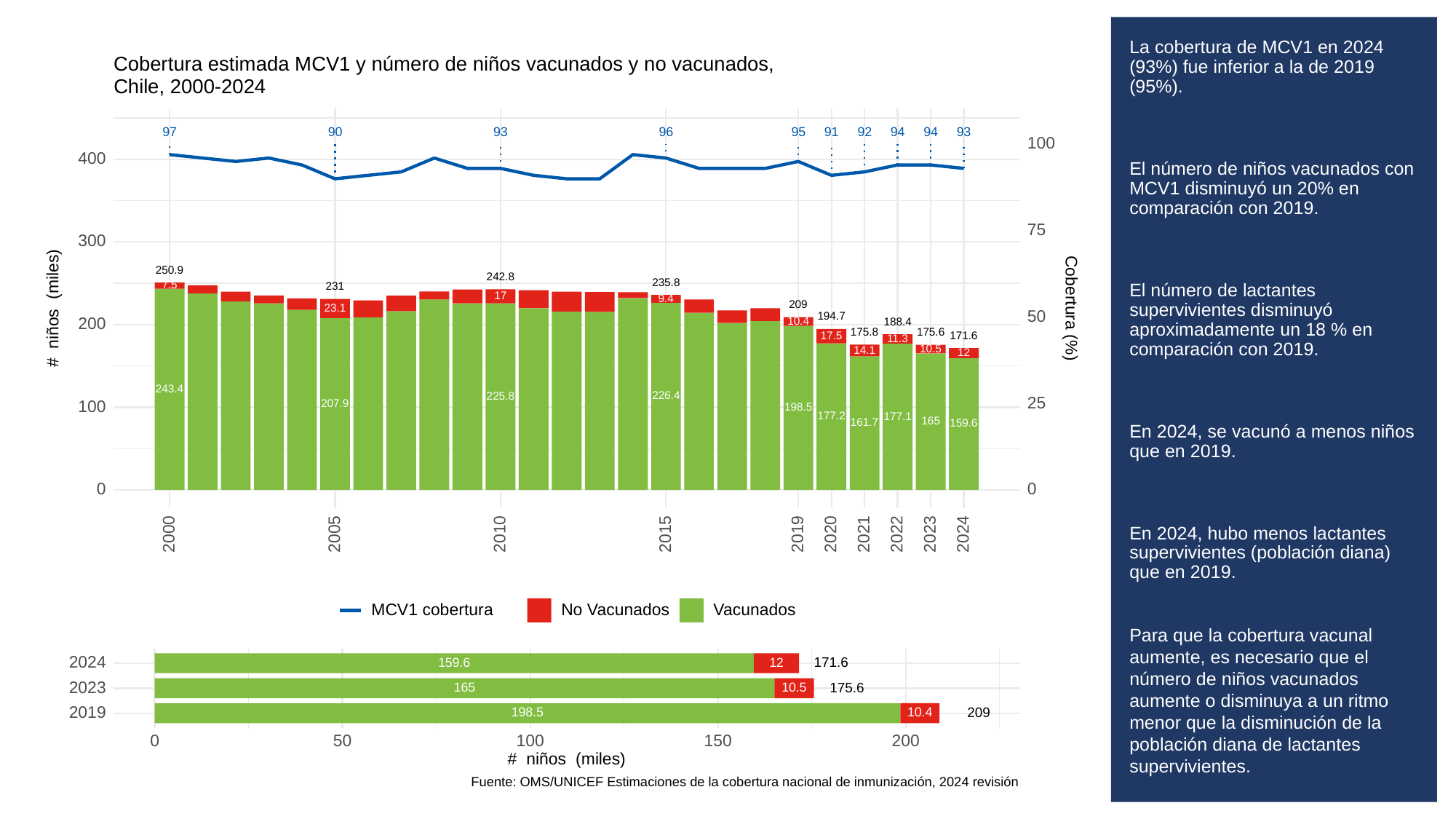

# La cobertura de MCV1 en 2024 (93%) fue inferior a la de 2019 (95%).

El número de niños vacunados con MCV1 disminuyó un 20% en comparación con 2019.

El número de lactantes supervivientes disminuyó aproximadamente un 18 % en comparación con 2019.

En 2024, se vacunó a menos niños que en 2019.

En 2024, hubo menos lactantes supervivientes (población diana) que en 2019.

Para que la cobertura vacunal aumente, es necesario que el número de niños vacunados aumente o disminuya a un ritmo menor que la disminución de la población diana de lactantes supervivientes.

Cobertura estimada MCV1 y número de niños vacunados y no vacunados,
Chile, 2000-2024

93
93
97
90
96
95
91
92
94
94
100

400

75
300

250.9
242.8
235.8
7.5

231

17

9.4

#  niños  (miles)
Cobertura (%)
209

23.1

50

194.7

10.4

188.4

200

175.8
175.6

171.6
17.5

11.3

10.5
14.1

12

243.4
226.4
225.8
25
207.9
100
198.5

177.2
177.1
165
161.7
159.6

0
0

2023
2000
2005
2010
2015
2019
2020
2021
2022
2024

MCV1 cobertura
No Vacunados
Vacunados

2024
171.6
159.6
12

2023
175.6
165
10.5

2019
209
198.5
10.4

0
50
100
150
200
#  niños  (miles)
Fuente: OMS/UNICEF Estimaciones de la cobertura nacional de inmunización, 2024 revisión